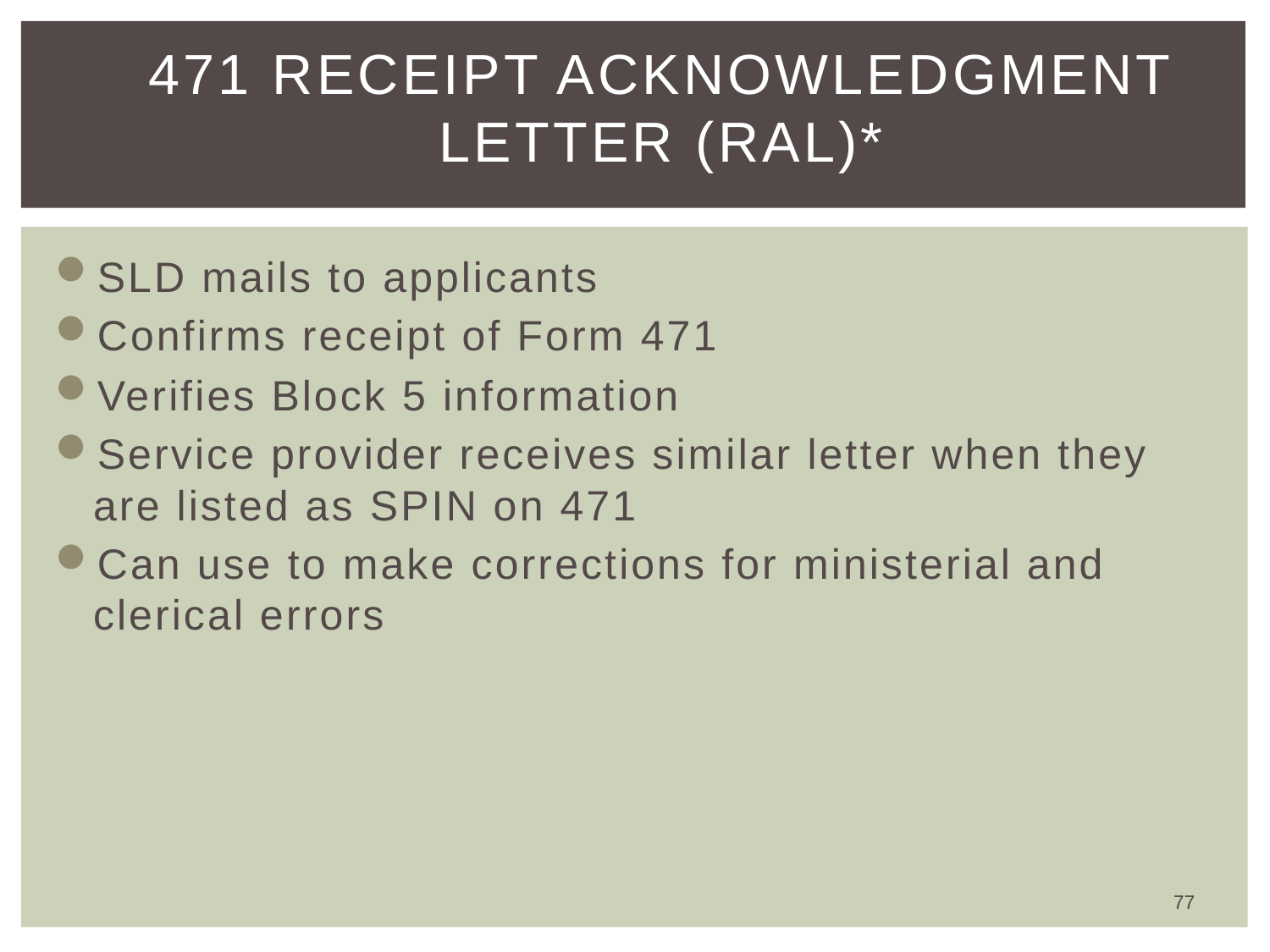

# 471 Receipt Acknowledgment Letter (RAL)*
SLD mails to applicants
Confirms receipt of Form 471
Verifies Block 5 information
Service provider receives similar letter when they are listed as SPIN on 471
Can use to make corrections for ministerial and clerical errors
77